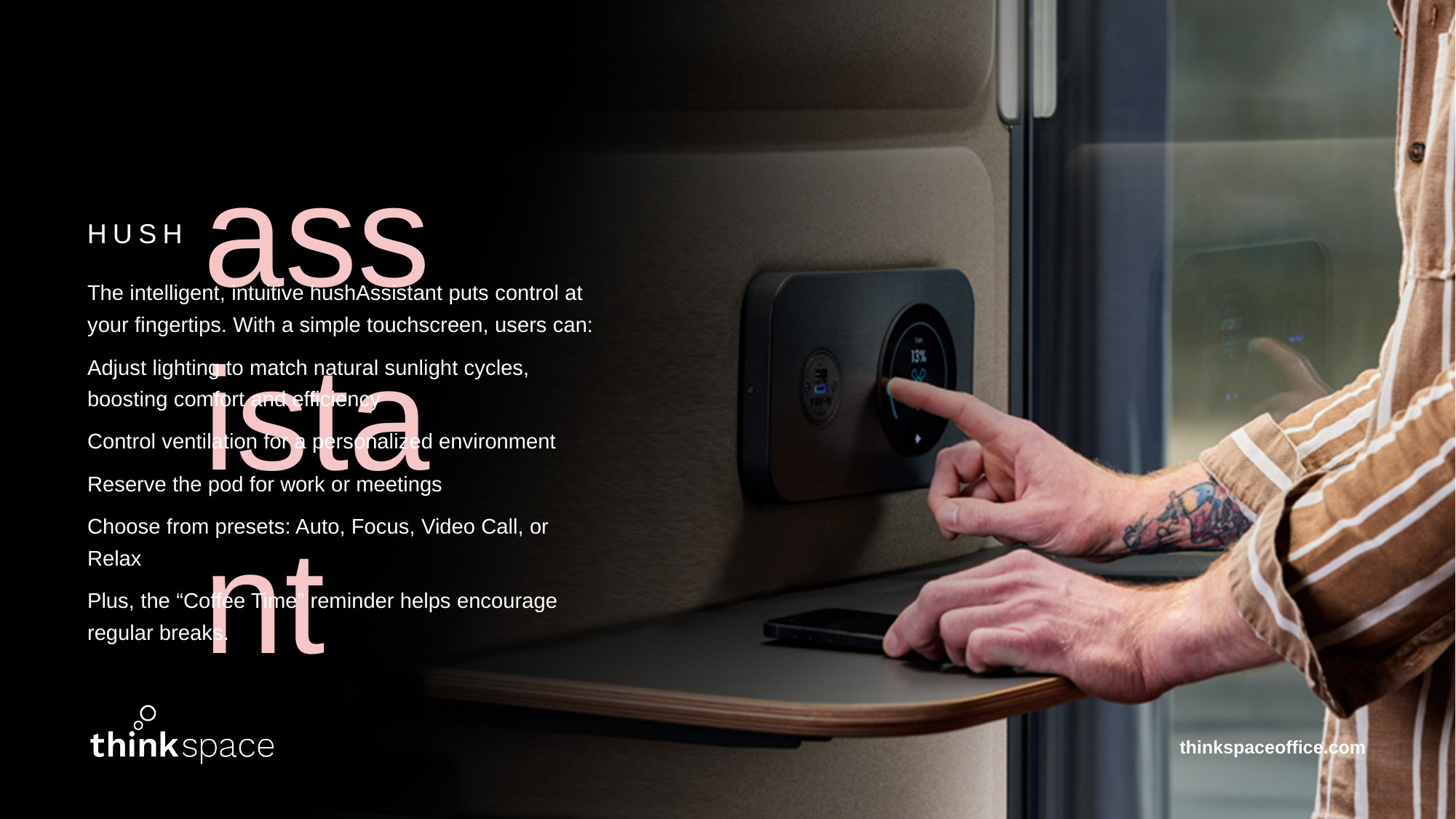

assistant
HUSH
The intelligent, intuitive hushAssistant puts control at your fingertips. With a simple touchscreen, users can:
Adjust lighting to match natural sunlight cycles, boosting comfort and efficiency
Control ventilation for a personalized environment
Reserve the pod for work or meetings
Choose from presets: Auto, Focus, Video Call, or Relax
Plus, the “Coffee Time” reminder helps encourage regular breaks.